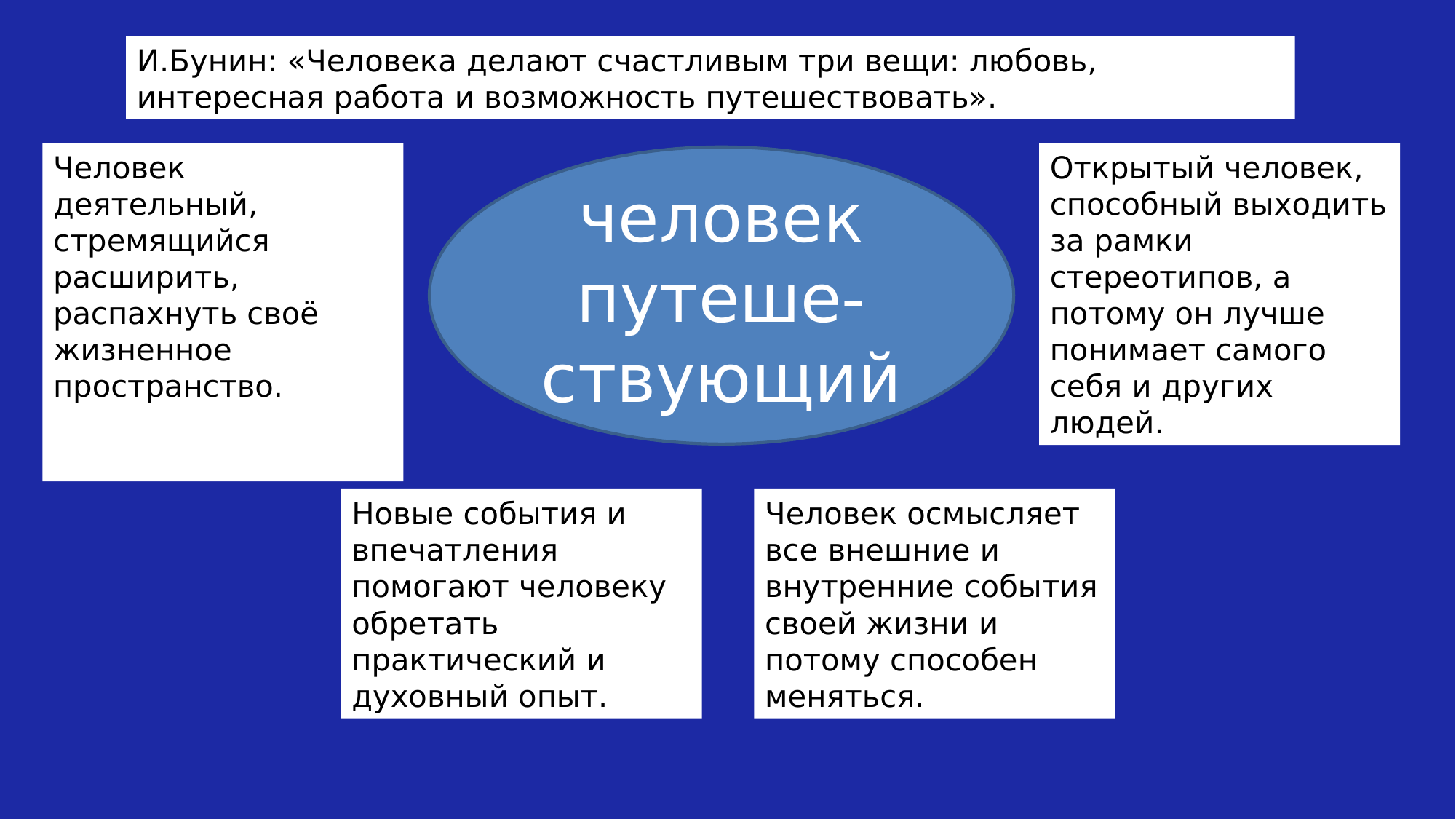

И.Бунин: «Человека делают счастливым три вещи: любовь, интересная работа и возможность путешествовать».
Человек деятельный, стремящийся расширить, распахнуть своё жизненное пространство.

Открытый человек, способный выходить за рамки стереотипов, а потому он лучше понимает самого себя и других людей.
человек путеше-ствующий
Новые события и впечатления помогают человеку обретать практический и духовный опыт.
Человек осмысляет все внешние и внутренние события своей жизни и потому способен меняться.